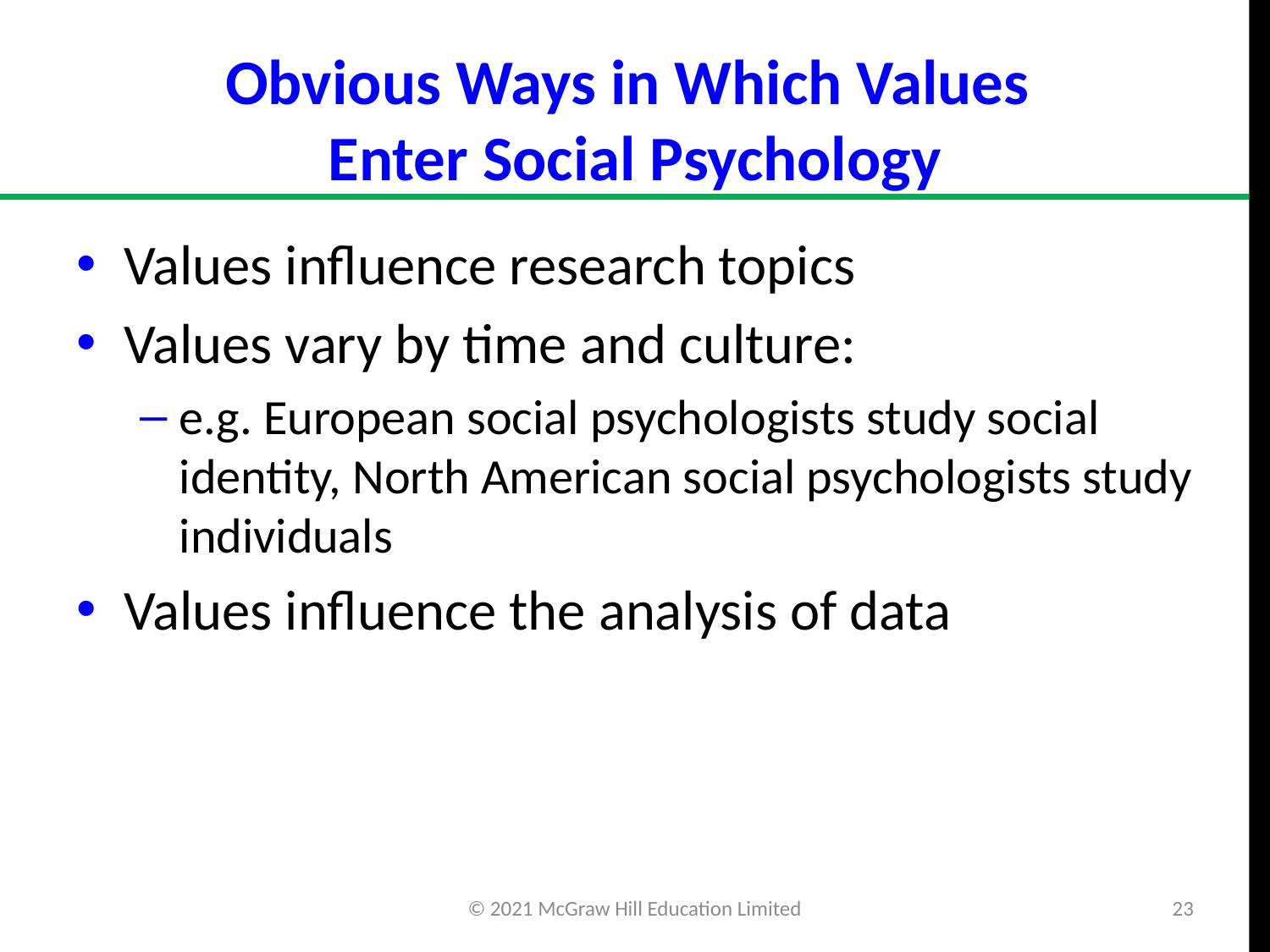

# Obvious Ways in Which Values Enter Social Psychology
Values influence research topics
Values vary by time and culture:
e.g. European social psychologists study social identity, North American social psychologists study individuals
Values influence the analysis of data

© 2021 McGraw Hill Education Limited
23